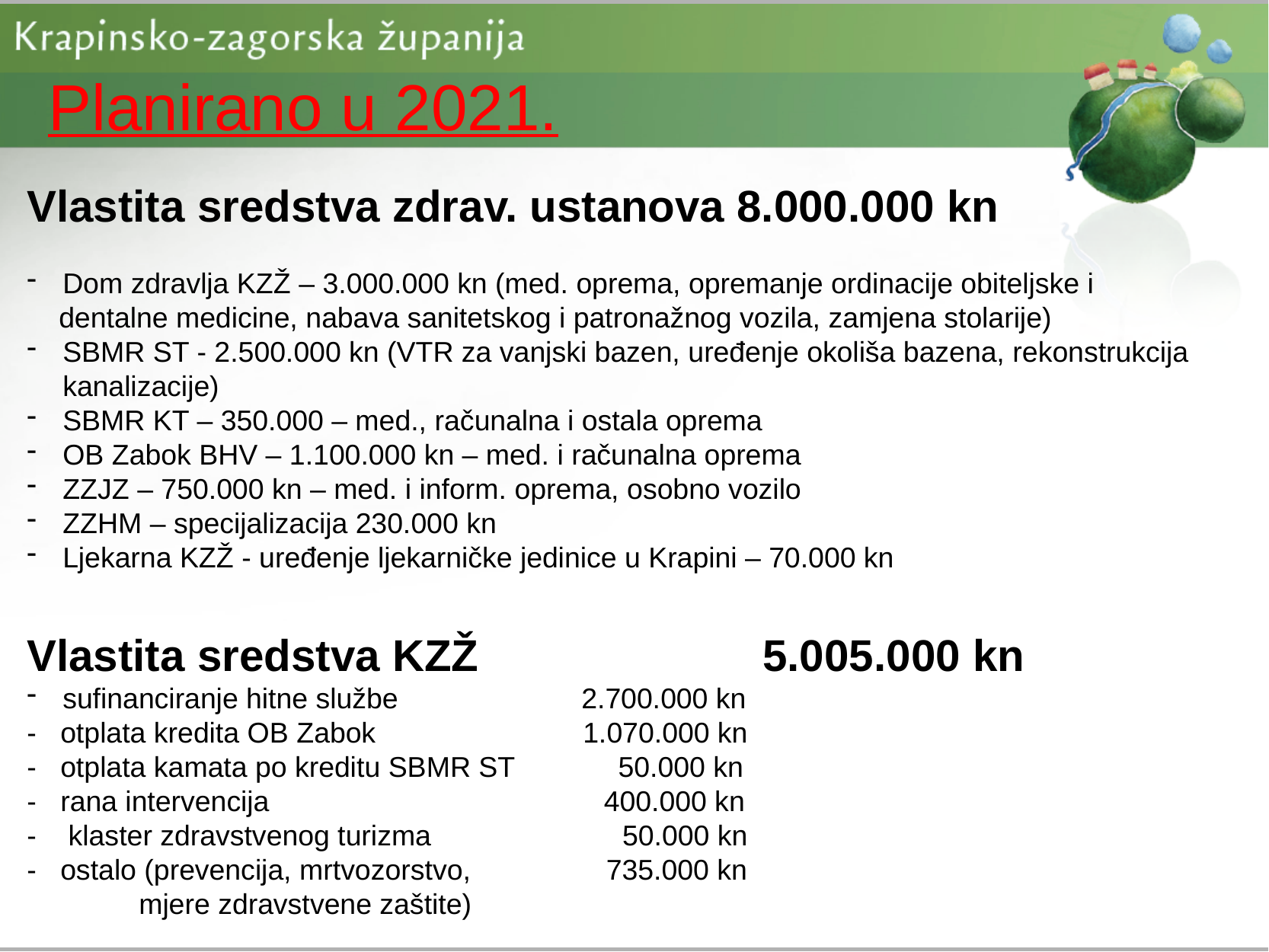

# Planirano u 2021.
Vlastita sredstva zdrav. ustanova 8.000.000 kn

Dom zdravlja KZŽ – 3.000.000 kn (med. oprema, opremanje ordinacije obiteljske i
    dentalne medicine, nabava sanitetskog i patronažnog vozila, zamjena stolarije)
SBMR ST - 2.500.000 kn (VTR za vanjski bazen, uređenje okoliša bazena, rekonstrukcija kanalizacije)
SBMR KT – 350.000 – med., računalna i ostala oprema
OB Zabok BHV – 1.100.000 kn – med. i računalna oprema
ZZJZ – 750.000 kn – med. i inform. oprema, osobno vozilo
ZZHM – specijalizacija 230.000 kn
Ljekarna KZŽ - uređenje ljekarničke jedinice u Krapini – 70.000 kn

Vlastita sredstva KZŽ                       5.005.000 kn
sufinanciranje hitne službe                       2.700.000 kn
-   otplata kredita OB Zabok                          1.070.000 kn
-   otplata kamata po kreditu SBMR ST             50.000 kn
-   rana intervencija                                          400.000 kn
-    klaster zdravstvenog turizma                        50.000 kn
-   ostalo (prevencija, mrtvozorstvo,                 735.000 kn
              mjere zdravstvene zaštite)